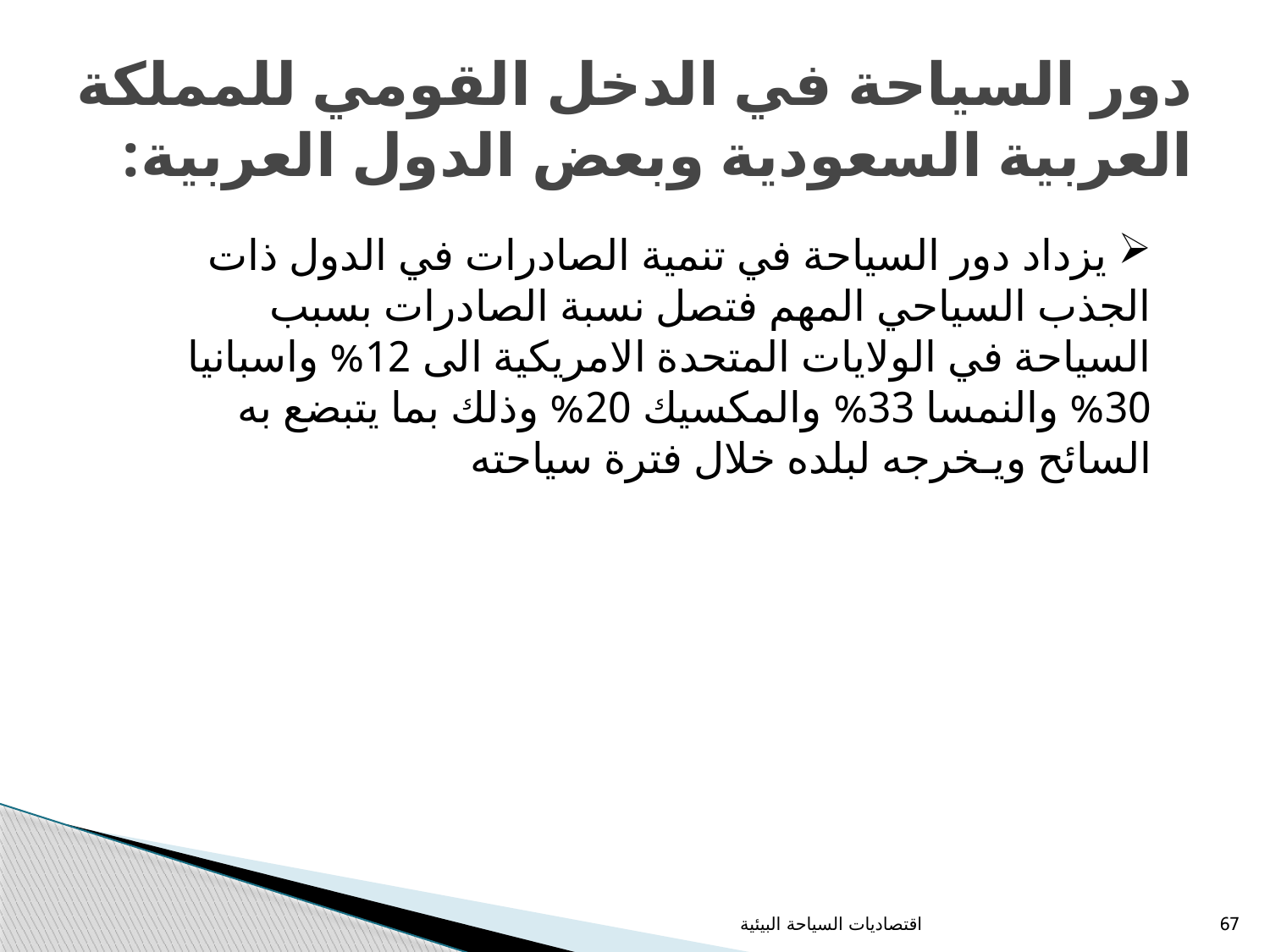

# دور السياحة في الدخل القومي للمملكة العربية السعودية وبعض الدول العربية:
 يزداد دور السياحة في تنمية الصادرات في الدول ذات الجذب السياحي المهم فتصل نسبة الصادرات بسبب السياحة في الولايات المتحدة الامريكية الى 12% واسبانيا 30% والنمسا 33% والمكسيك 20% وذلك بما يتبضع به السائح ويـخرجه لبلده خلال فترة سياحته
اقتصاديات السياحة البيئية
67